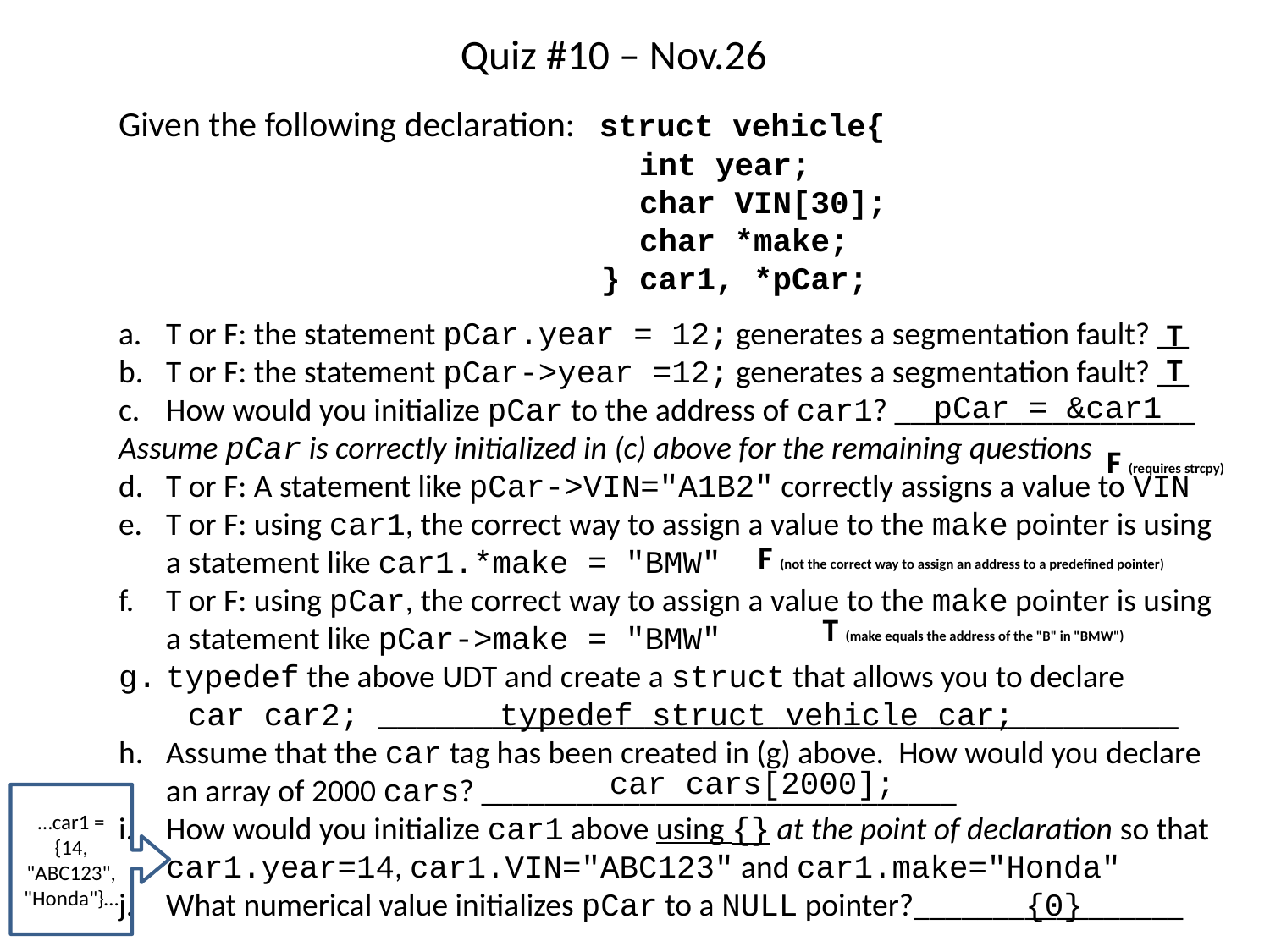

# Quiz #10 – Nov.26
Given the following declaration:   struct vehicle{
    int year;
    char VIN[30];
    char *make;
  } car1, *pCar;

T or F: the statement pCar.year = 12; generates a segmentation fault? __
T or F: the statement pCar->year =12; generates a segmentation fault? __
How would you initialize pCar to the address of car1? ___________________
Assume pCar is correctly initialized in (c) above for the remaining questions
T or F: A statement like pCar->VIN="A1B2" correctly assigns a value to VIN
T or F: using car1, the correct way to assign a value to the make pointer is using a statement like car1.*make = "BMW"
T or F: using pCar, the correct way to assign a value to the make pointer is using a statement like pCar->make = "BMW"
typedef the above UDT and create a struct that allows you to declare                 car car2; __________________________________________
Assume that the car tag has been created in (g) above.  How would you declare an array of 2000 cars? ______________________________
How would you initialize car1 above using {} at the point of declaration so that car1.year=14, car1.VIN="ABC123" and car1.make="Honda"
What numerical value initializes pCar to a NULL pointer?_________________

adsf

T
T
pCar = &car1
F (requires strcpy)
F (not the correct way to assign an address to a predefined pointer)
T (make equals the address of the "B" in "BMW")
typedef struct vehicle car;
car cars[2000];
…car1 = {14, "ABC123", "Honda"}…
{0}